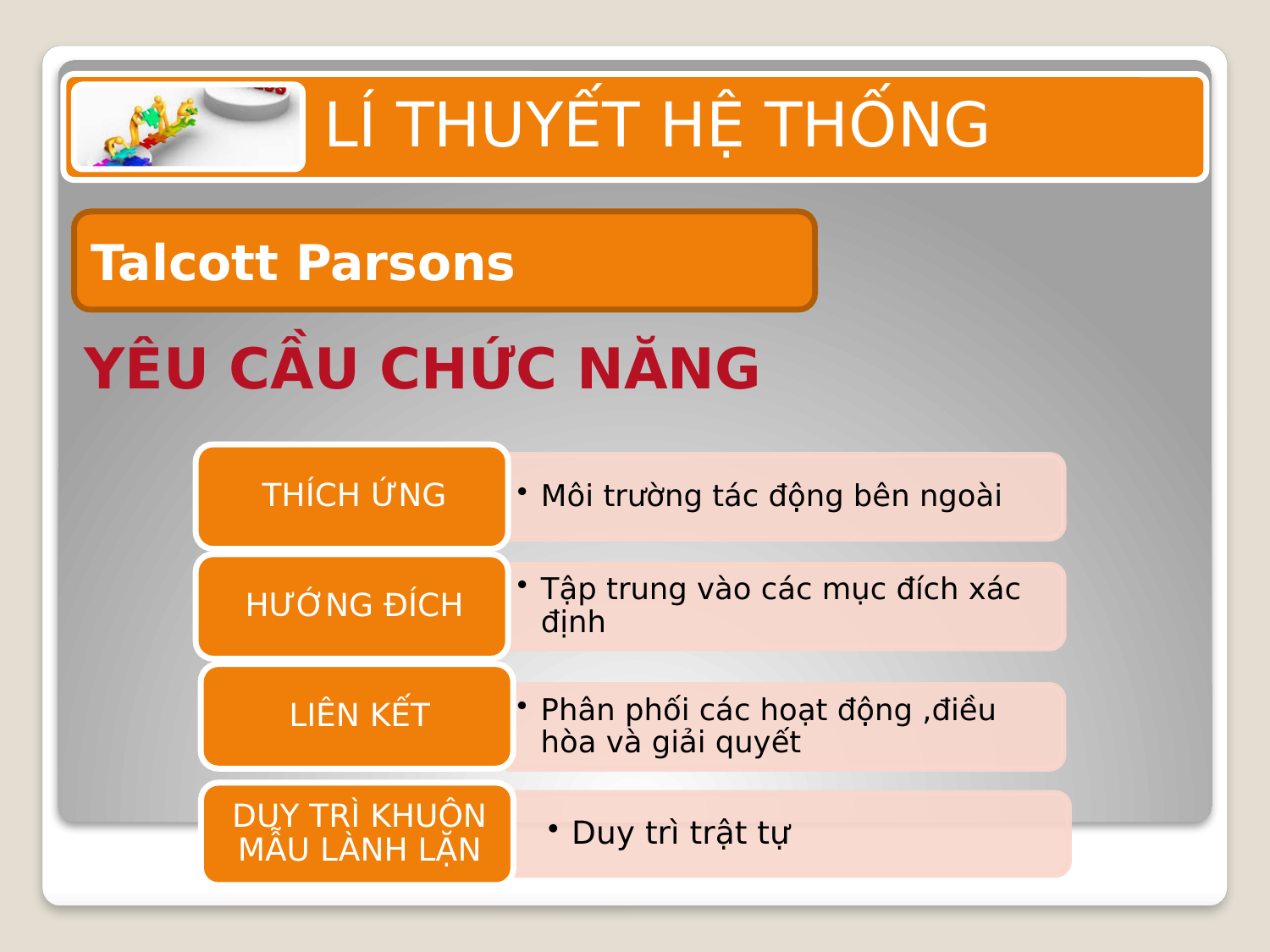

LÍ THUYẾT HỆ THỐNG
Talcott Parsons
YÊU CẦU CHỨC NĂNG

Môi trường tác động bên ngoài
THÍCH ỨNG
Tập trung vào các mục đích xác định
HƯỚNG ĐÍCH
Phân phối các hoạt động ,điều hòa và giải quyết
LIÊN KẾT
Duy trì trật tự
DUY TRÌ KHUÔN MẪU LÀNH LẶN